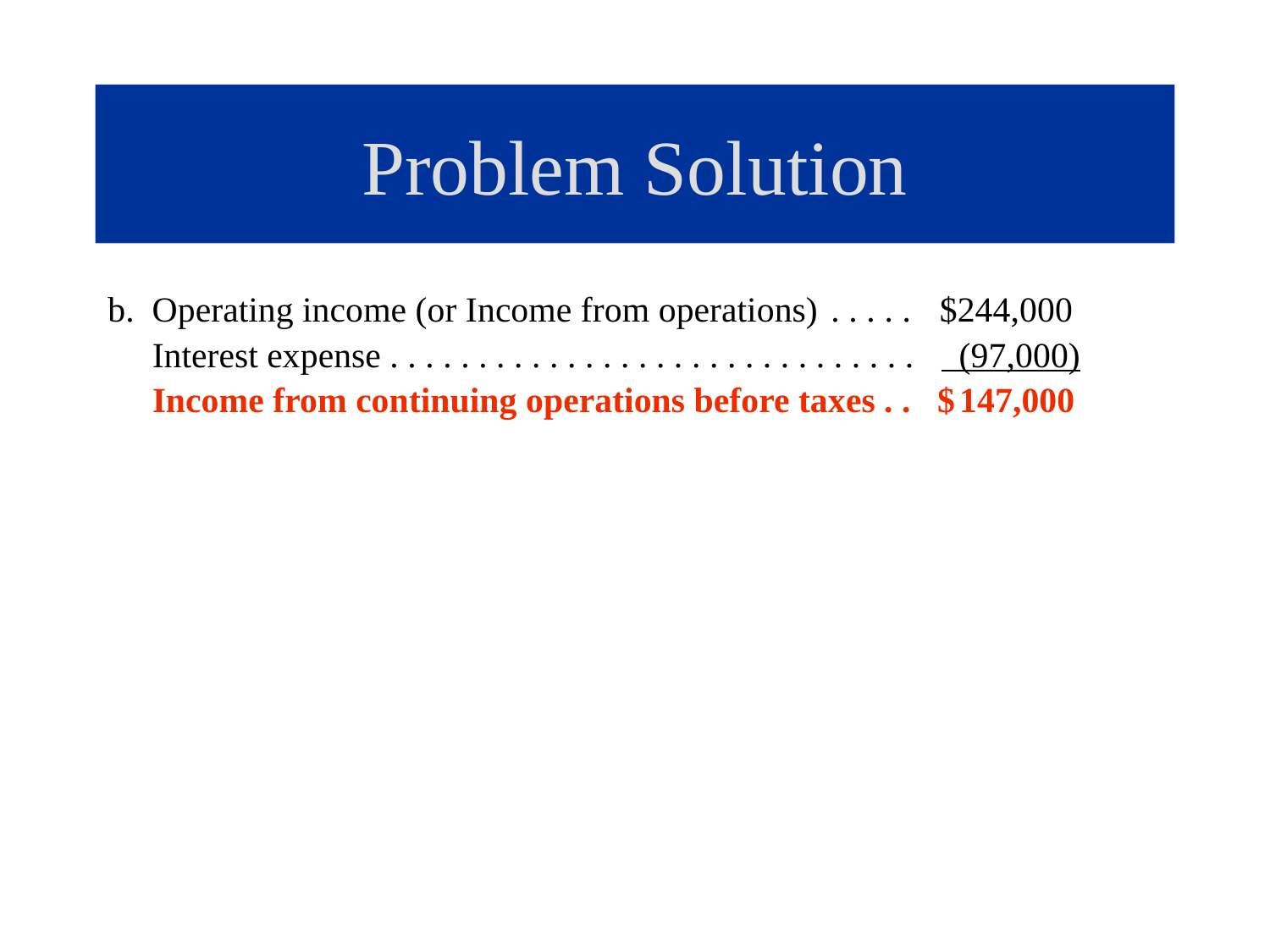

# Problem Solution

b.  Operating income (or Income from operations)  . . . . .     $244,000
     Interest expense . . . . . . . . . . . . . . . . . . . . . . . . . . . . . .     (97,000)
     Income from continuing operations before taxes . .   $ 147,000